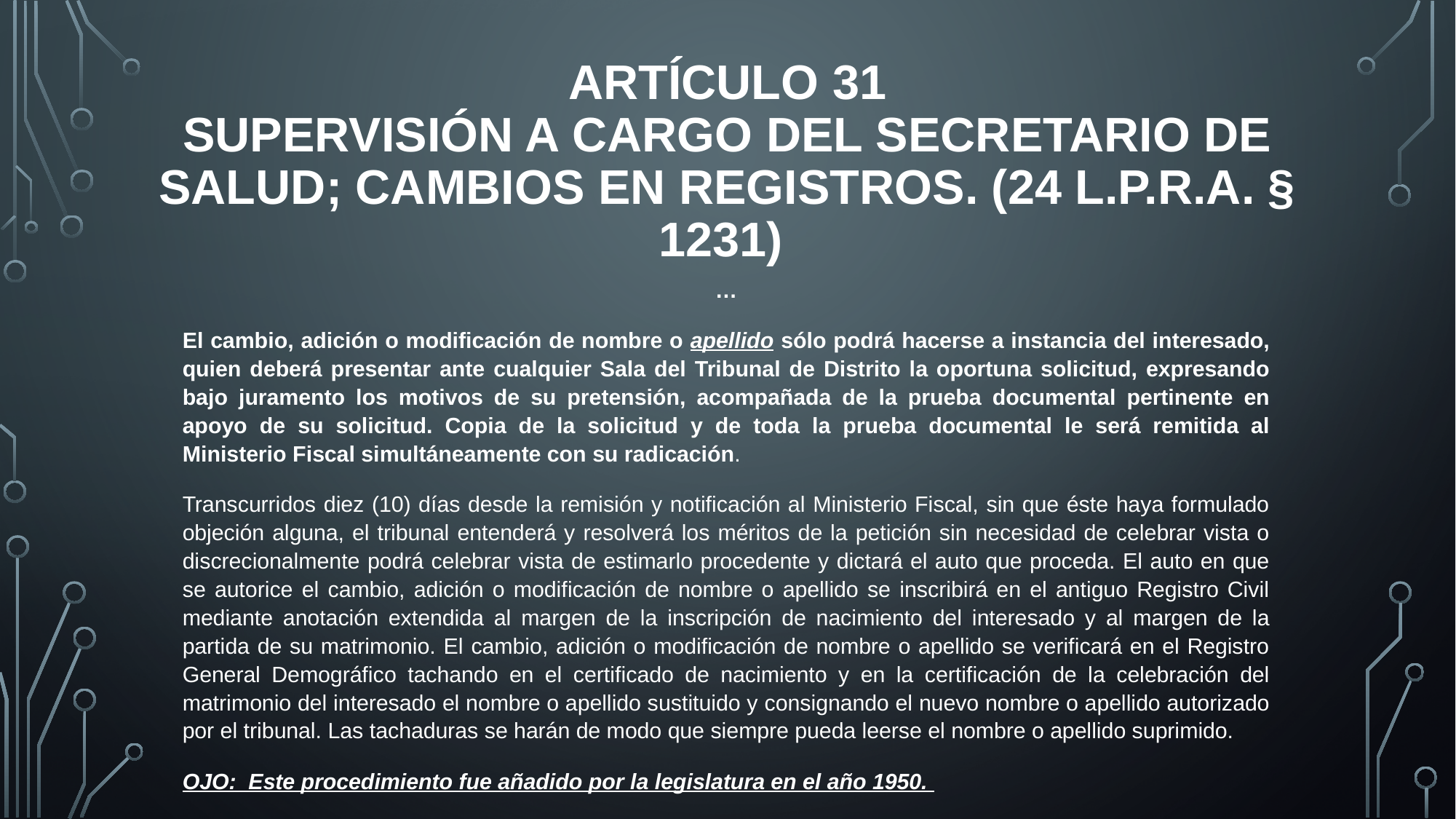

# Artículo 31 Supervisión a cargo del Secretario de Salud; cambios en registros. (24 L.P.R.A. § 1231)
…
El cambio, adición o modificación de nombre o apellido sólo podrá hacerse a instancia del interesado, quien deberá presentar ante cualquier Sala del Tribunal de Distrito la oportuna solicitud, expresando bajo juramento los motivos de su pretensión, acompañada de la prueba documental pertinente en apoyo de su solicitud. Copia de la solicitud y de toda la prueba documental le será remitida al Ministerio Fiscal simultáneamente con su radicación.
Transcurridos diez (10) días desde la remisión y notificación al Ministerio Fiscal, sin que éste haya formulado objeción alguna, el tribunal entenderá y resolverá los méritos de la petición sin necesidad de celebrar vista o discrecionalmente podrá celebrar vista de estimarlo procedente y dictará el auto que proceda. El auto en que se autorice el cambio, adición o modificación de nombre o apellido se inscribirá en el antiguo Registro Civil mediante anotación extendida al margen de la inscripción de nacimiento del interesado y al margen de la partida de su matrimonio. El cambio, adición o modificación de nombre o apellido se verificará en el Registro General Demográfico tachando en el certificado de nacimiento y en la certificación de la celebración del matrimonio del interesado el nombre o apellido sustituido y consignando el nuevo nombre o apellido autorizado por el tribunal. Las tachaduras se harán de modo que siempre pueda leerse el nombre o apellido suprimido.
OJO:  Este procedimiento fue añadido por la legislatura en el año 1950.